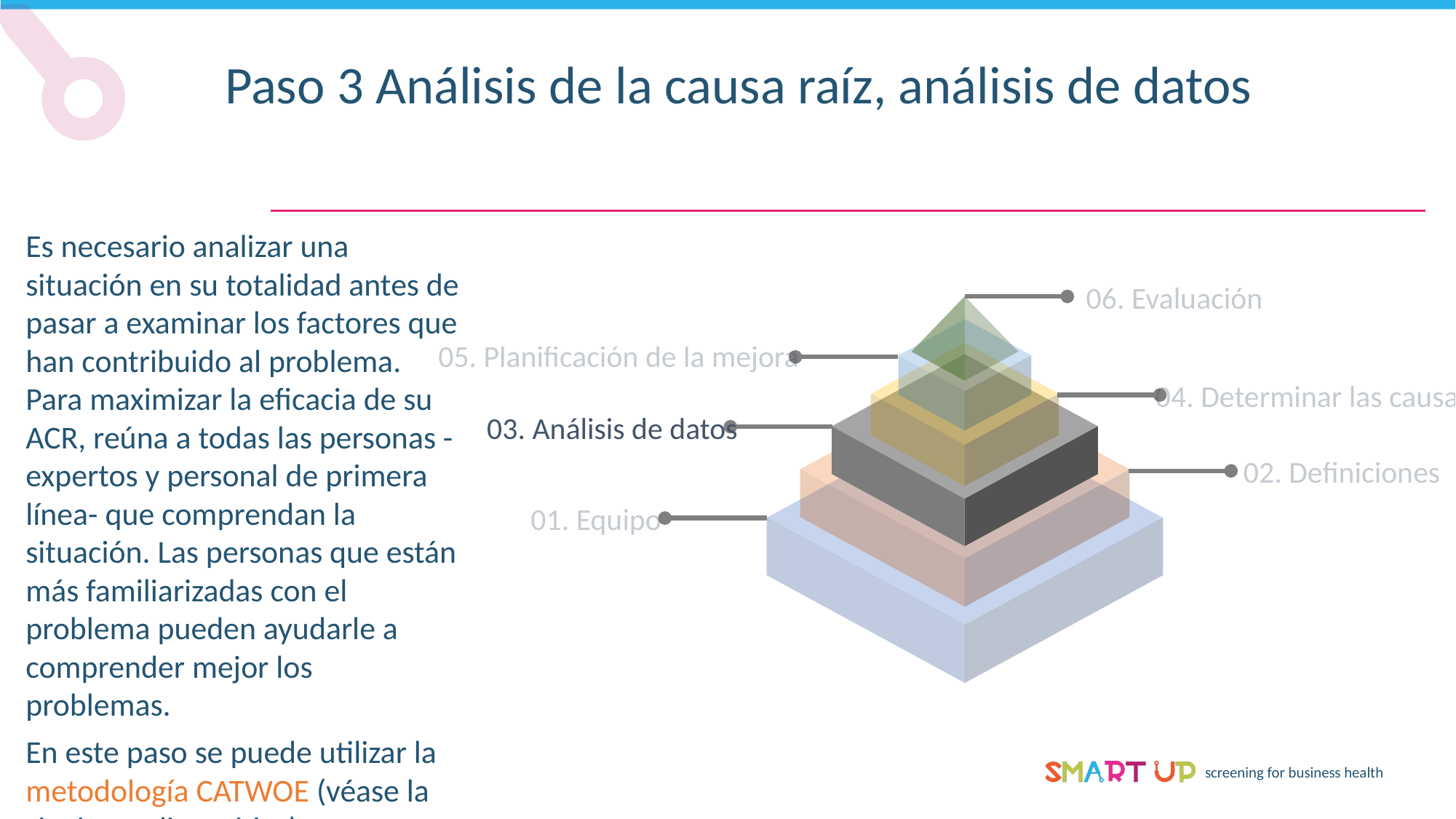

Paso 3 Análisis de la causa raíz, análisis de datos
Es necesario analizar una situación en su totalidad antes de pasar a examinar los factores que han contribuido al problema. Para maximizar la eficacia de su ACR, reúna a todas las personas -expertos y personal de primera línea- que comprendan la situación. Las personas que están más familiarizadas con el problema pueden ayudarle a comprender mejor los problemas.
En este paso se puede utilizar la metodología CATWOE (véase la siguiente diapositiva)

06. Evaluación

05. Planificación de la mejora

04. Determinar las causas

03. Análisis de datos

02. Definiciones

01. Equipo